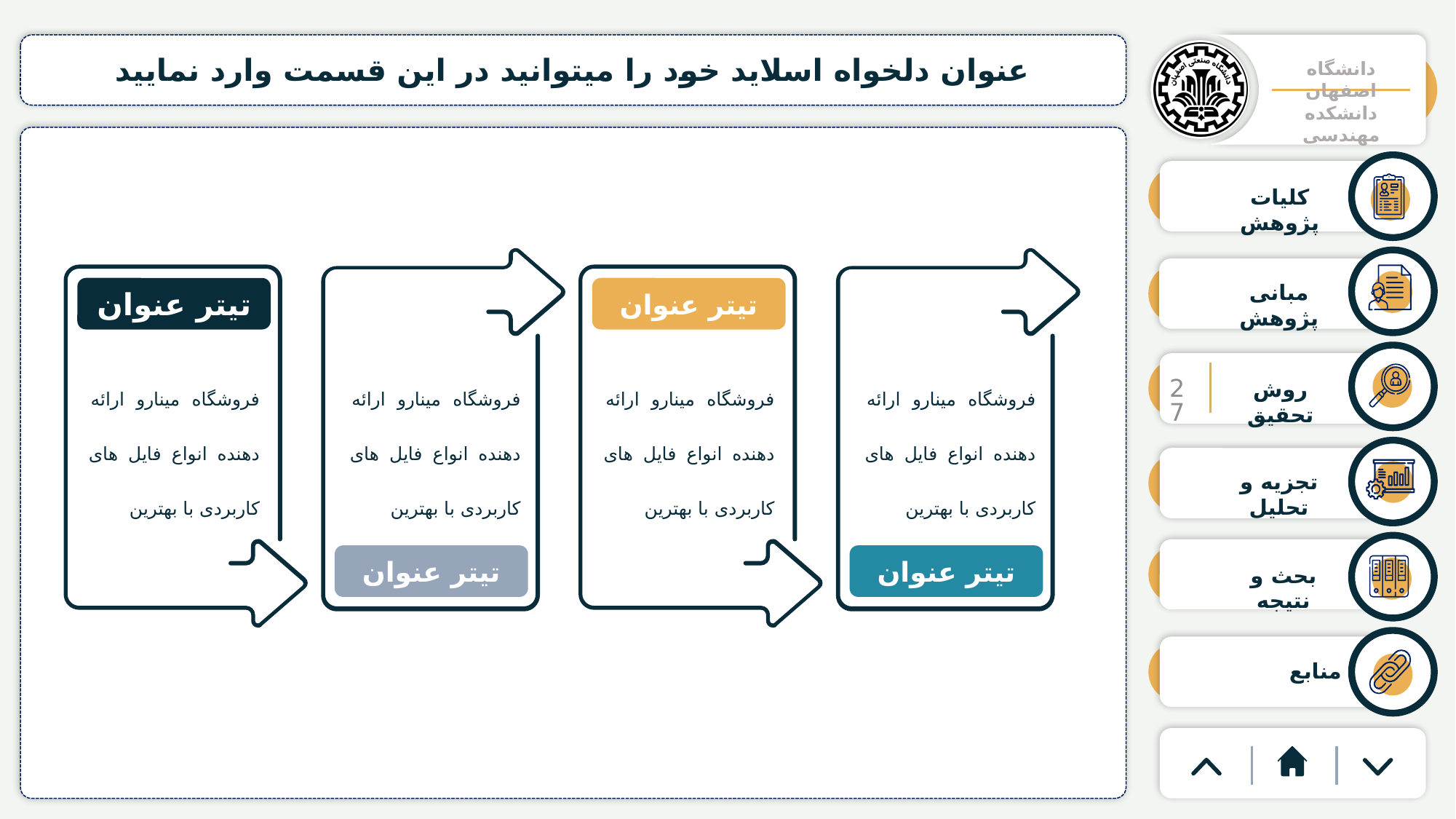

عنوان دلخواه اسلاید خود را میتوانید در این قسمت وارد نمایید

فروشگاه مینارو ارائه دهنده انواع فایل های کاربردی با بهترین
تیتر عنوان

فروشگاه مینارو ارائه دهنده انواع فایل های کاربردی با بهترین
تیتر عنوان

تیتر عنوان
فروشگاه مینارو ارائه دهنده انواع فایل های کاربردی با بهترین

تیتر عنوان
فروشگاه مینارو ارائه دهنده انواع فایل های کاربردی با بهترین
27